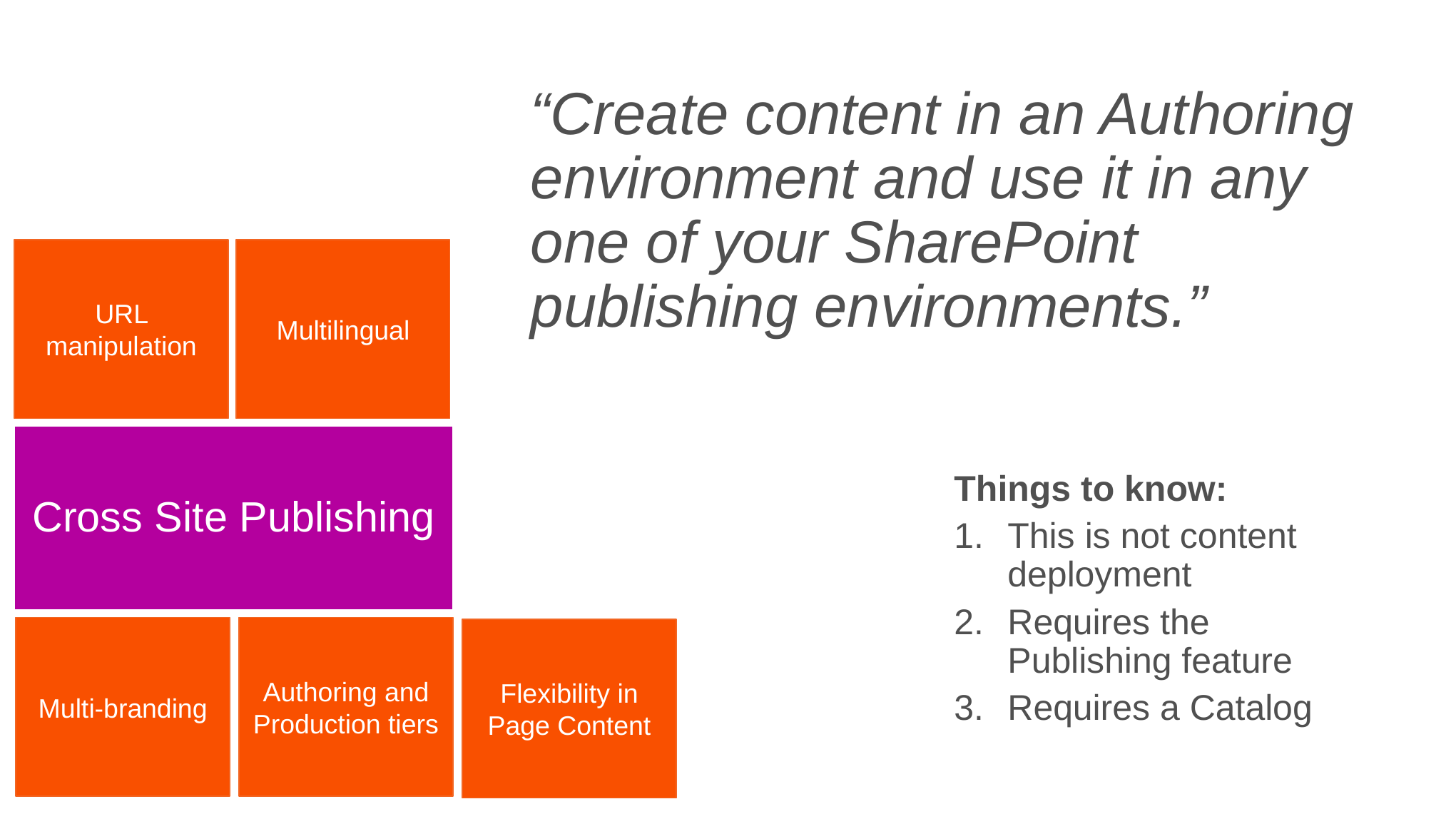

“Create content in an Authoring environment and use it in any one of your SharePoint publishing environments.”
URL manipulation
Multilingual

Cross Site Publishing
Things to know:
This is not content deployment
Requires the Publishing feature
Requires a Catalog

Multi-branding
Authoring and Production tiers
Flexibility in Page Content